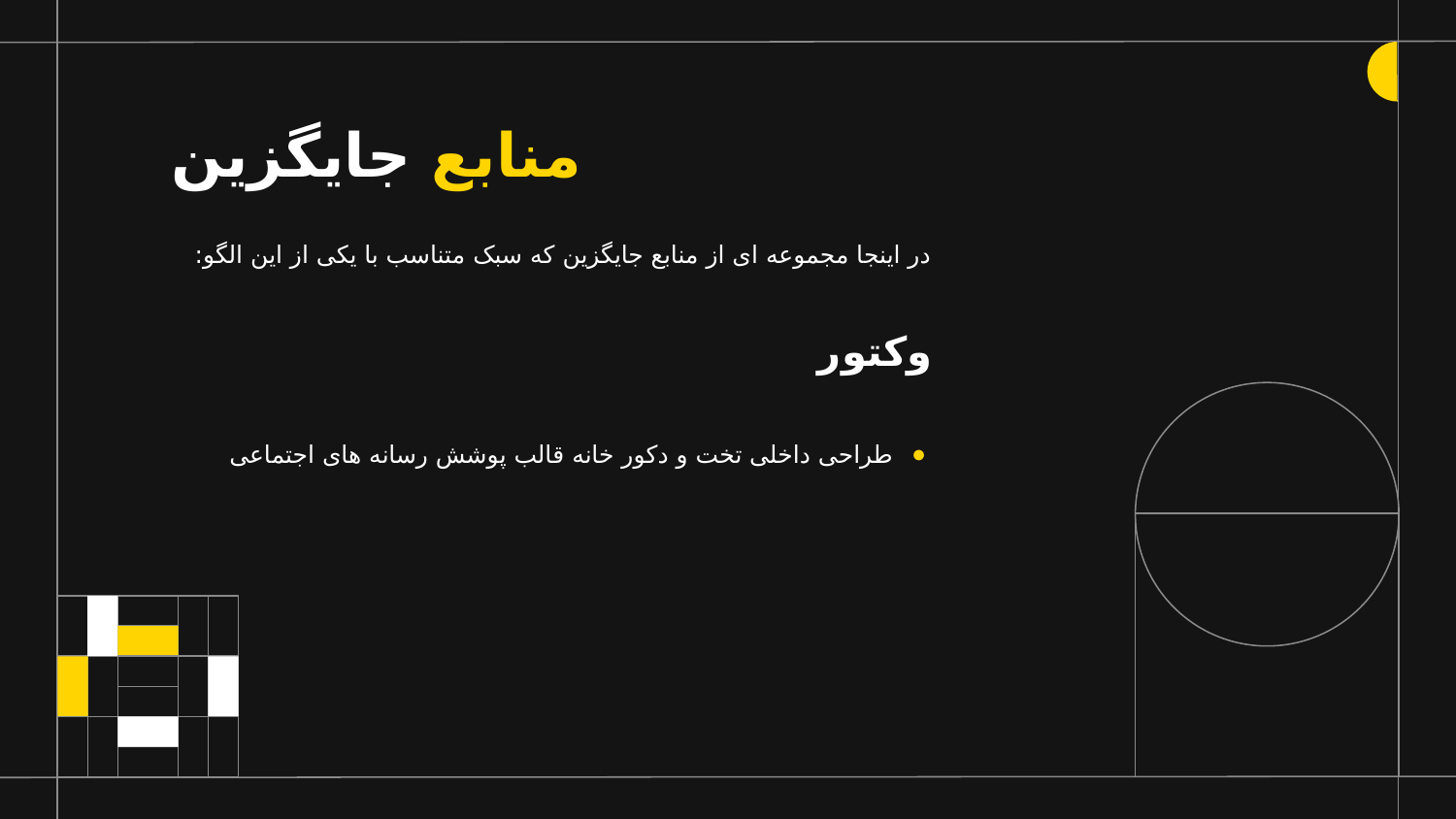

# منابع جایگزین

در اینجا مجموعه ای از منابع جایگزین که سبک متناسب با یکی از این الگو:

وکتور

طراحی داخلی تخت و دکور خانه قالب پوشش رسانه های اجتماعی